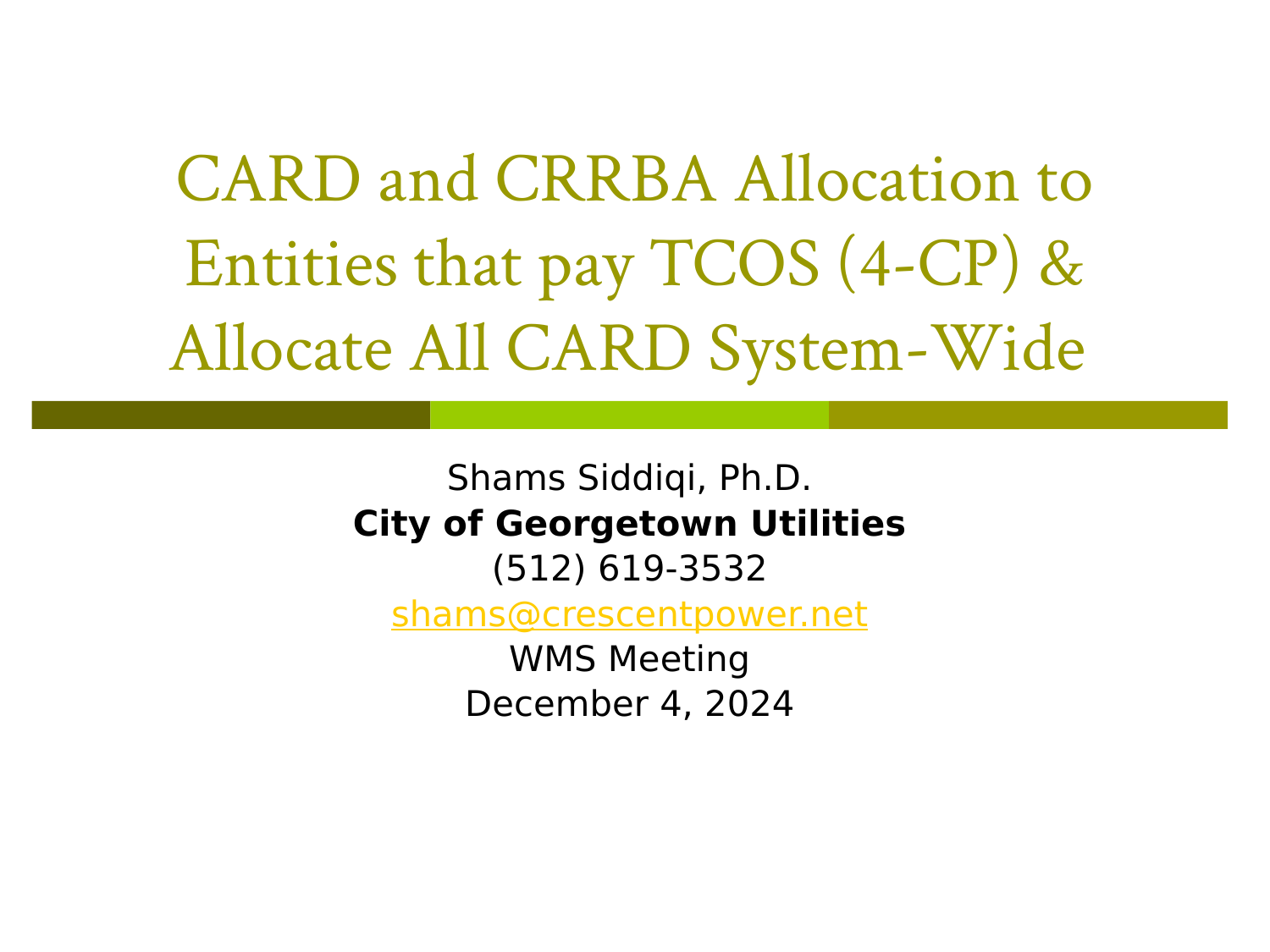

# CARD and CRRBA Allocation to Entities that pay TCOS (4-CP) & Allocate All CARD System-Wide
Shams Siddiqi, Ph.D.
City of Georgetown Utilities
(512) 619-3532
shams@crescentpower.net
WMS Meeting
December 4, 2024